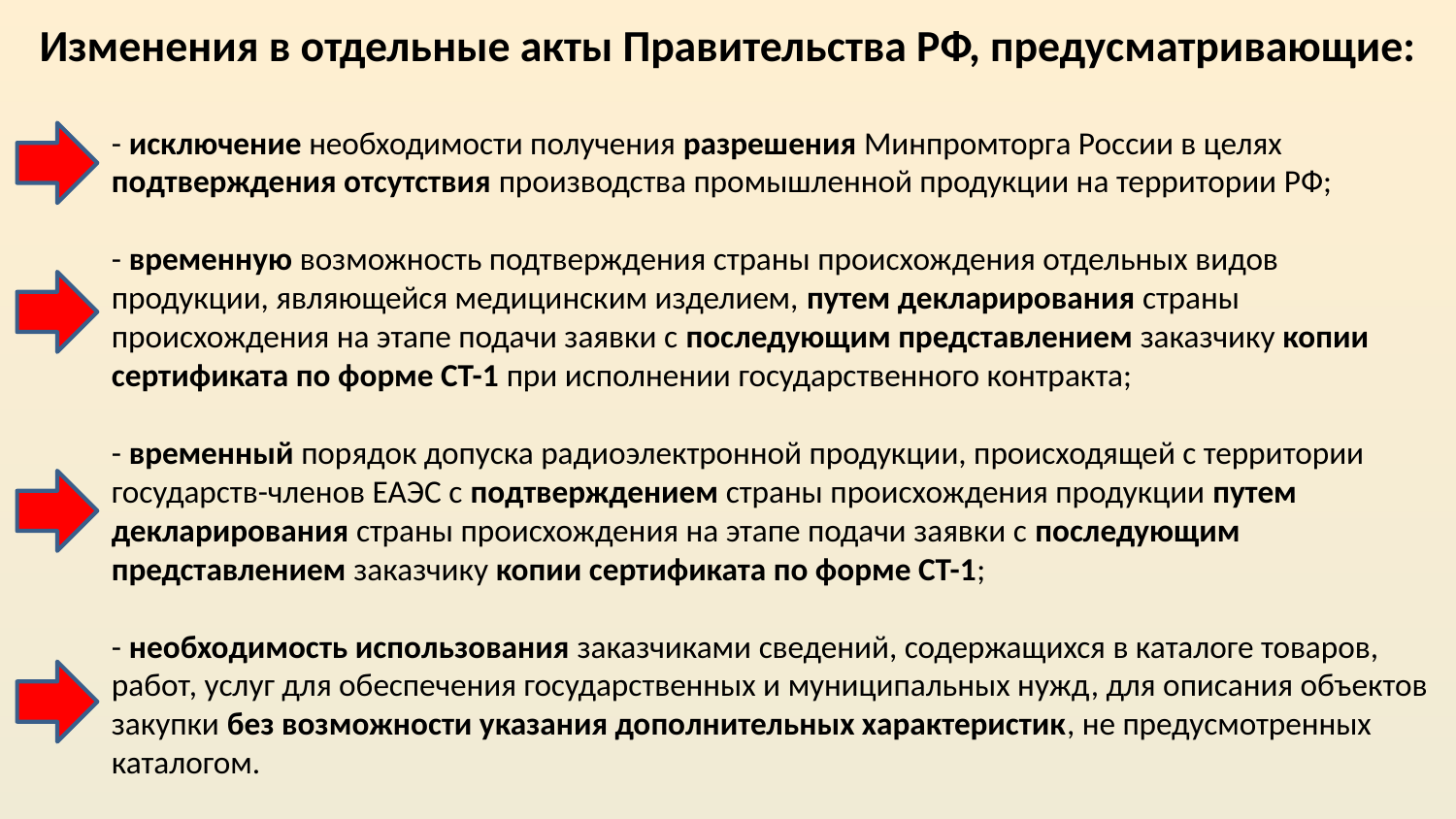

Изменения в отдельные акты Правительства РФ, предусматривающие:

- исключение необходимости получения разрешения Минпромторга России в целях подтверждения отсутствия производства промышленной продукции на территории РФ;

- временную возможность подтверждения страны происхождения отдельных видов продукции, являющейся медицинским изделием, путем декларирования страны происхождения на этапе подачи заявки с последующим представлением заказчику копии сертификата по форме СТ-1 при исполнении государственного контракта;

- временный порядок допуска радиоэлектронной продукции, происходящей с территории государств-членов ЕАЭС с подтверждением страны происхождения продукции путем декларирования страны происхождения на этапе подачи заявки с последующим представлением заказчику копии сертификата по форме СТ-1;

- необходимость использования заказчиками сведений, содержащихся в каталоге товаров, работ, услуг для обеспечения государственных и муниципальных нужд, для описания объектов закупки без возможности указания дополнительных характеристик, не предусмотренных каталогом.